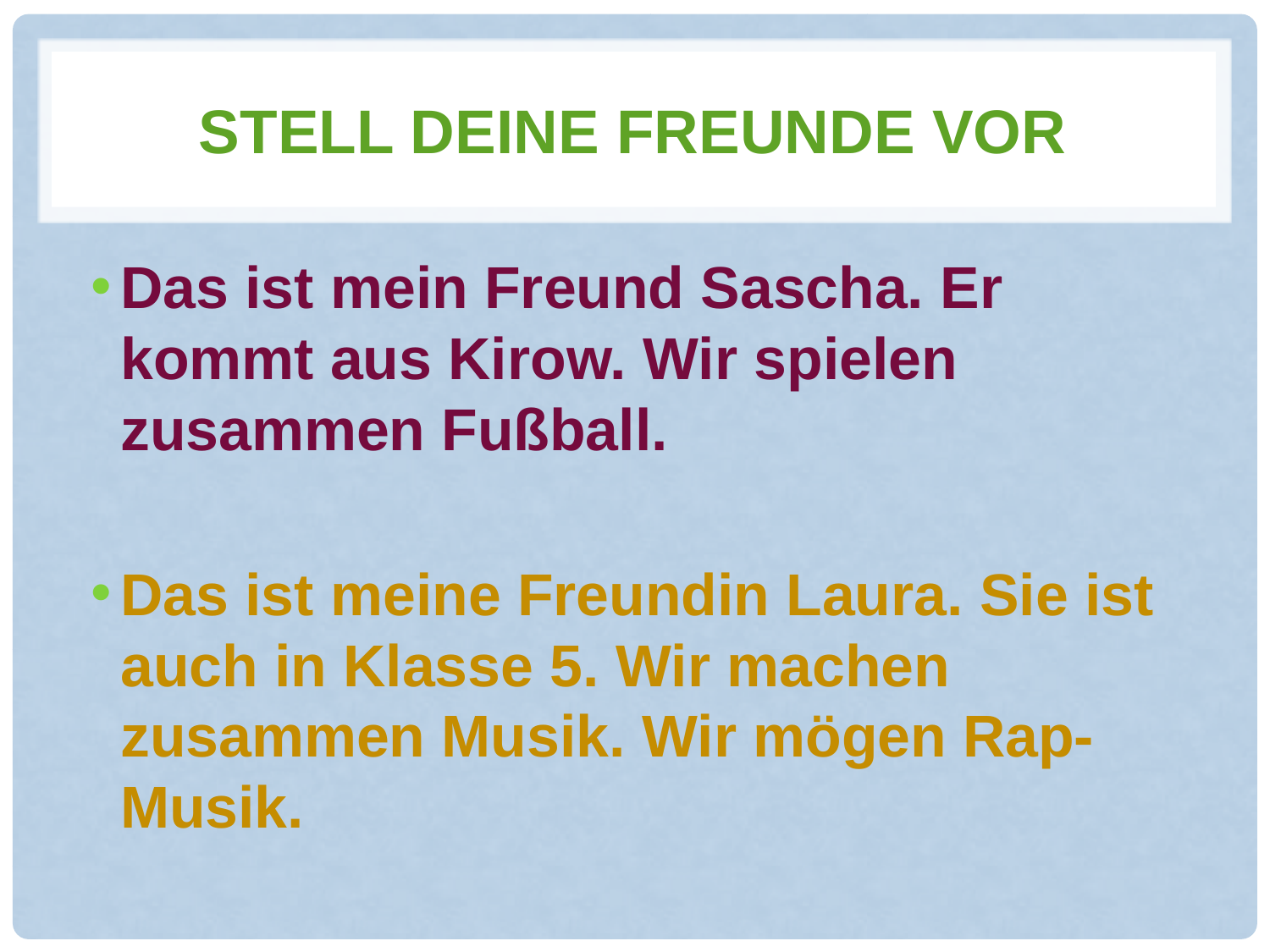

# Stell deine freunde vor
Das ist mein Freund Sascha. Er kommt aus Kirow. Wir spielen zusammen Fußball.

Das ist meine Freundin Laura. Sie ist auch in Klasse 5. Wir machen zusammen Musik. Wir mögen Rap-Musik.